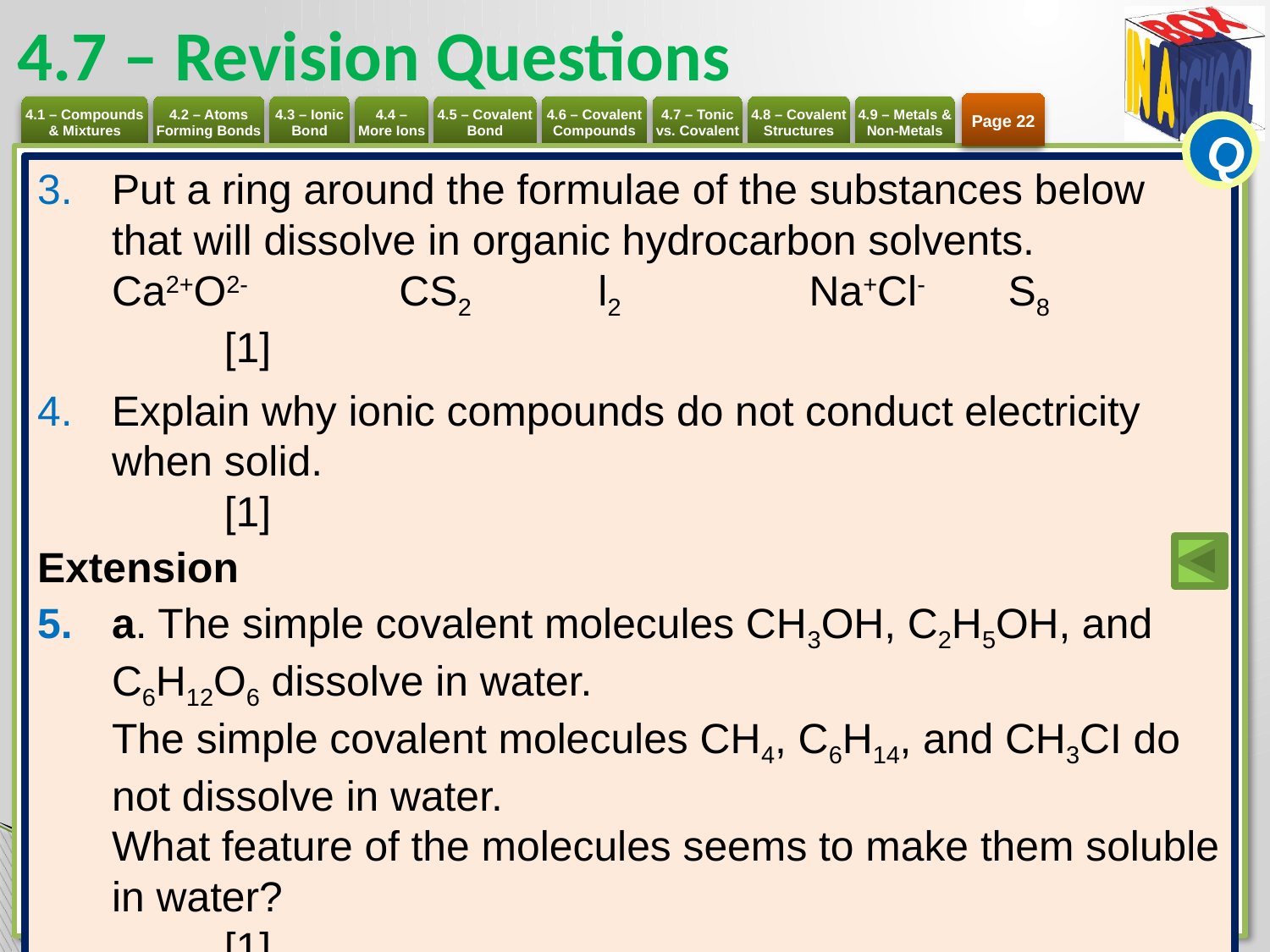

# 4.7 – Revision Questions
Page 22
Q
Put a ring around the formulae of the substances below that will dissolve in organic hydrocarbon solvents.
Ca2+O2- 	CS2 	l2 	Na+Cl- 	S8	[1]
Explain why ionic compounds do not conduct electricity when solid.					[1]
Extension
a. The simple covalent molecules CH3OH, C2H5OH, and C6H12O6 dissolve in water.
The simple covalent molecules CH4, C6H14, and CH3CI do not dissolve in water.
What feature of the molecules seems to make them soluble in water? 					[1]
b. Use books or the internet to find three other examples of simple covalent molecules that are soluble in water. 	[3]